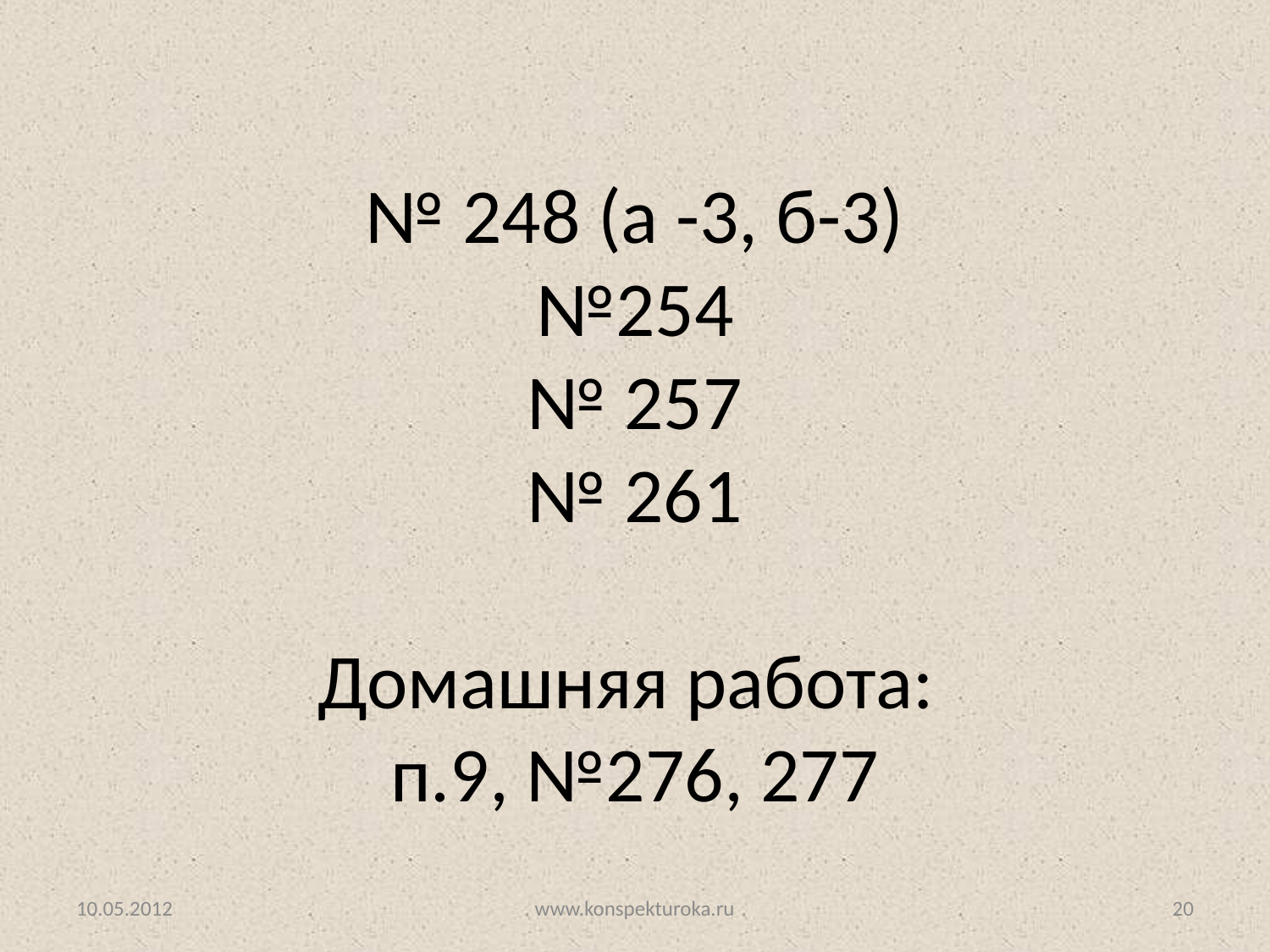

# № 248 (а -3, б-3) №254 № 257 № 261 Домашняя работа: п.9, №276, 277
10.05.2012
www.konspekturoka.ru
20